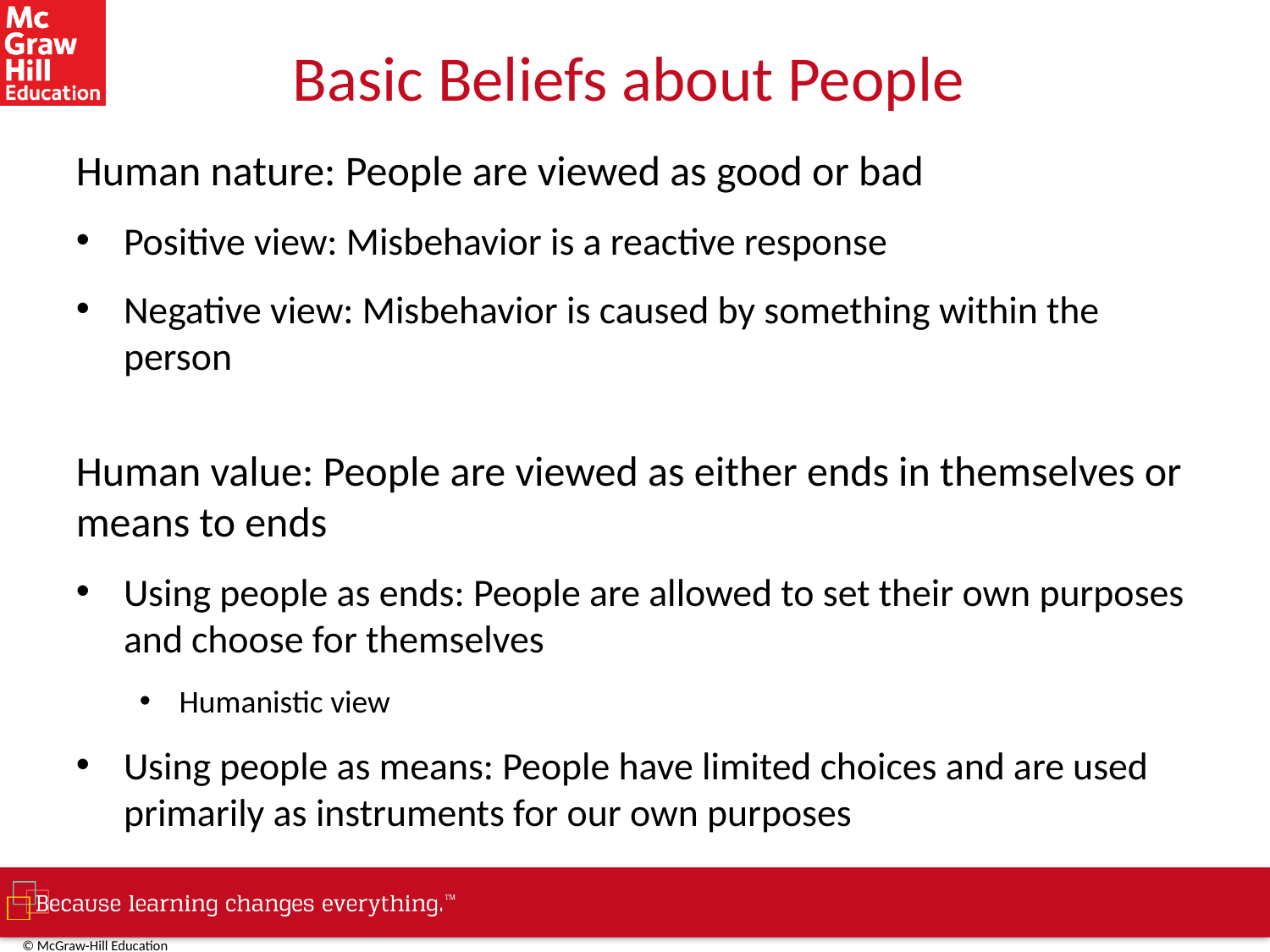

# Basic Beliefs about People
Human nature: People are viewed as good or bad
Positive view: Misbehavior is a reactive response
Negative view: Misbehavior is caused by something within the person

Human value: People are viewed as either ends in themselves or means to ends
Using people as ends: People are allowed to set their own purposes and choose for themselves
Humanistic view
Using people as means: People have limited choices and are used primarily as instruments for our own purposes